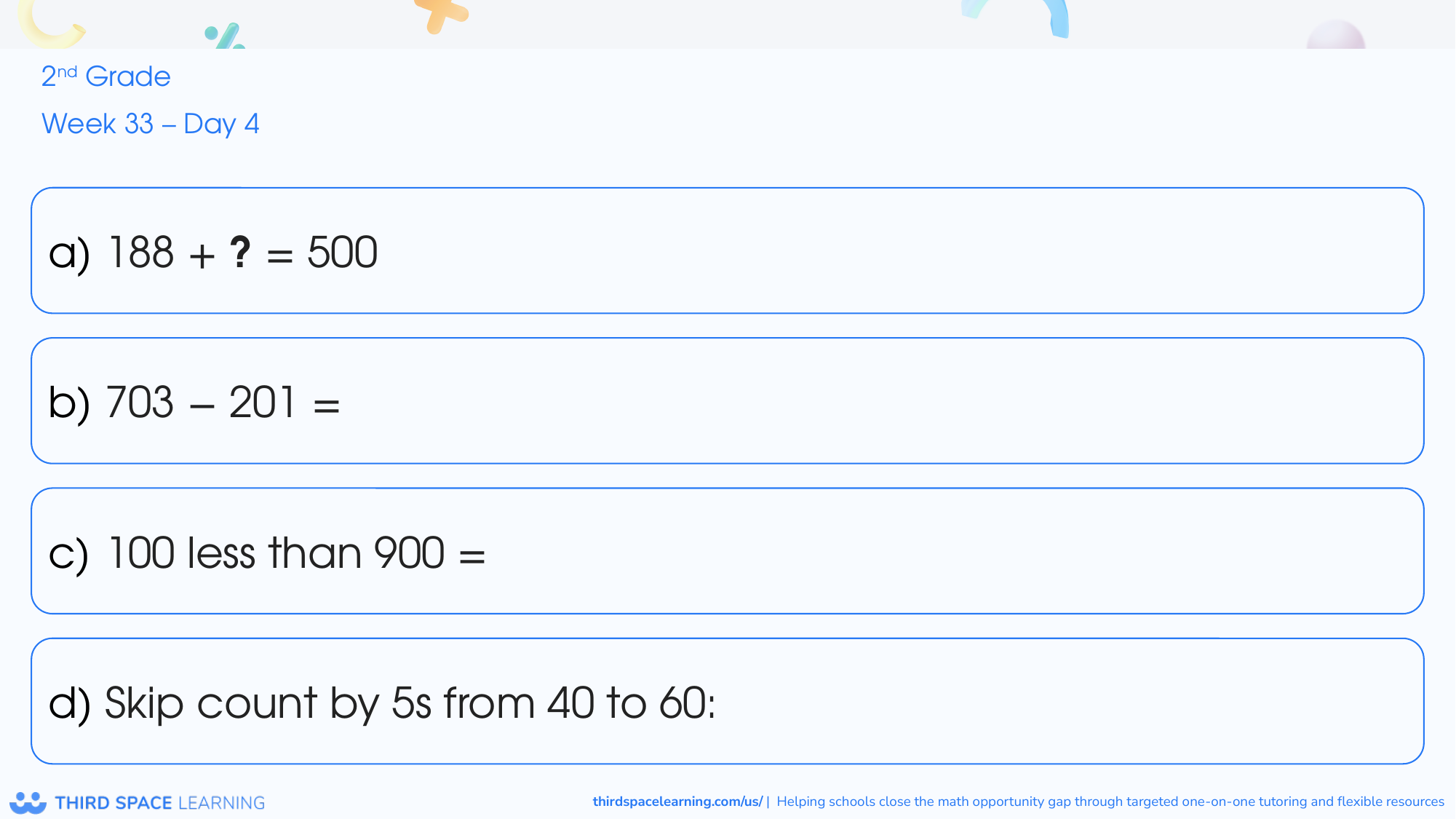

2nd Grade
Week 33 – Day 4
188 + ? = 500
703 − 201 =
100 less than 900 =
Skip count by 5s from 40 to 60: